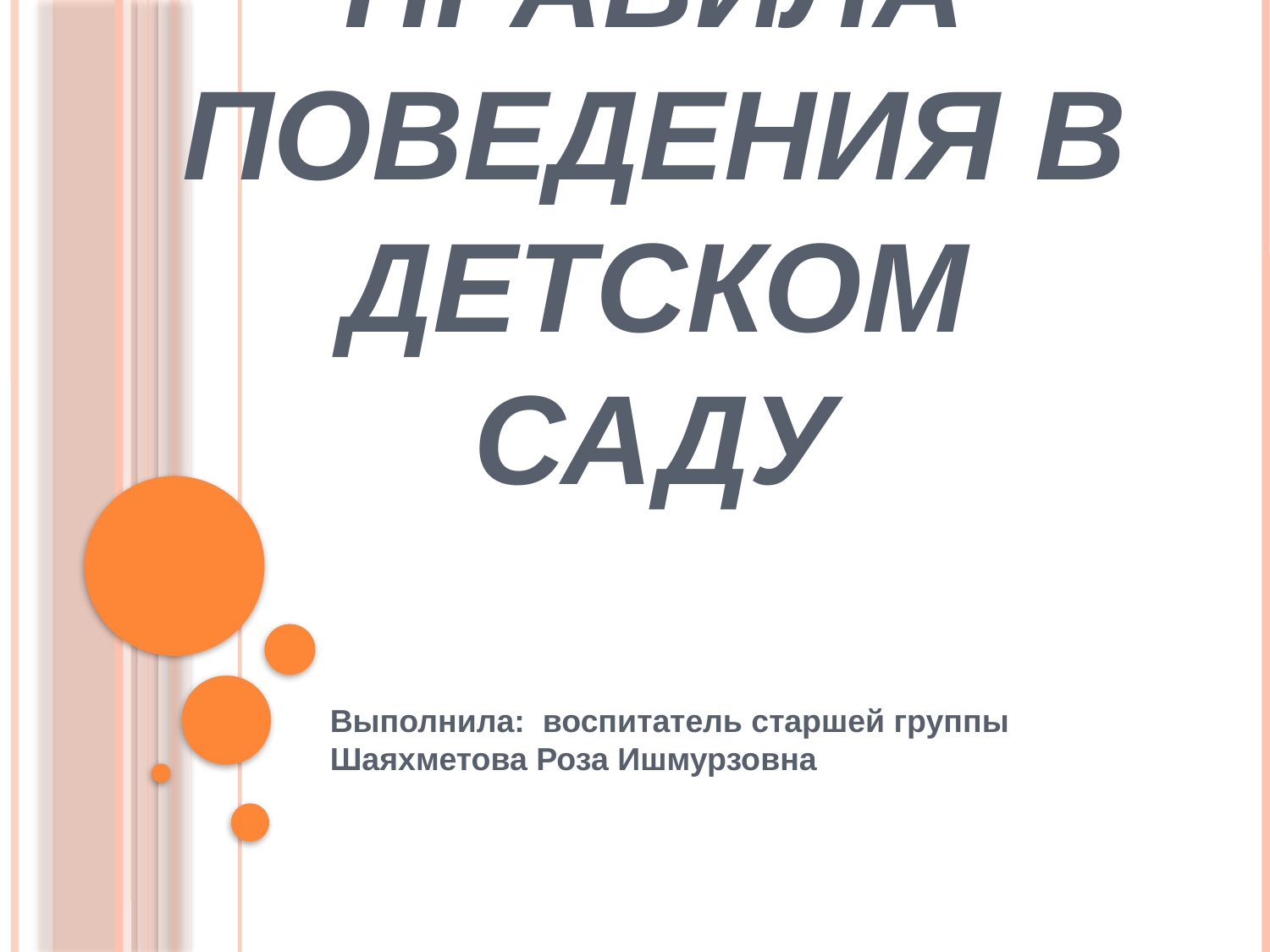

# Правила поведения в детском саду
Выполнила:  воспитатель старшей группы Шаяхметова Роза Ишмурзовна